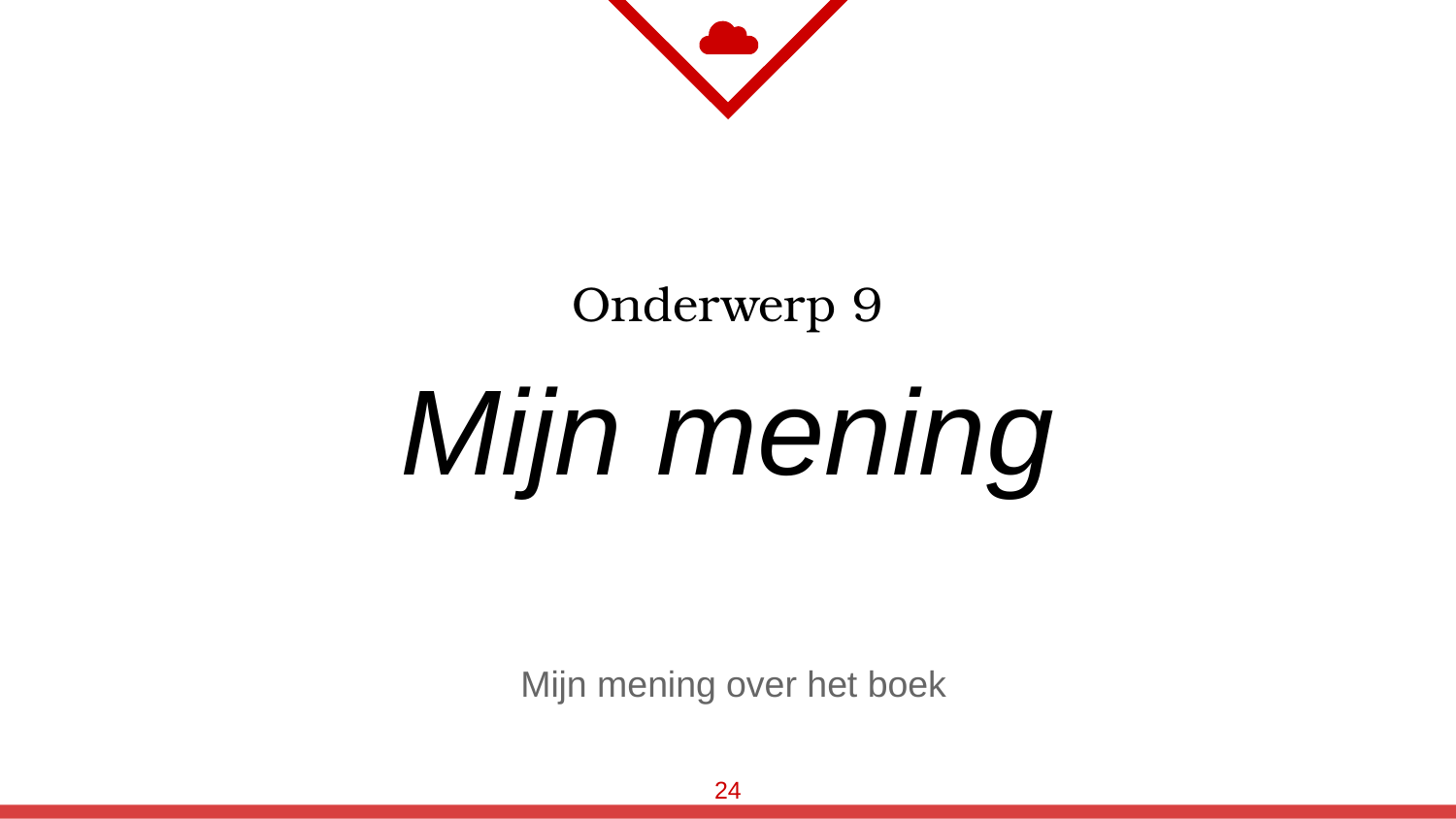

Onderwerp 9
Mijn mening
Mijn mening over het boek

24